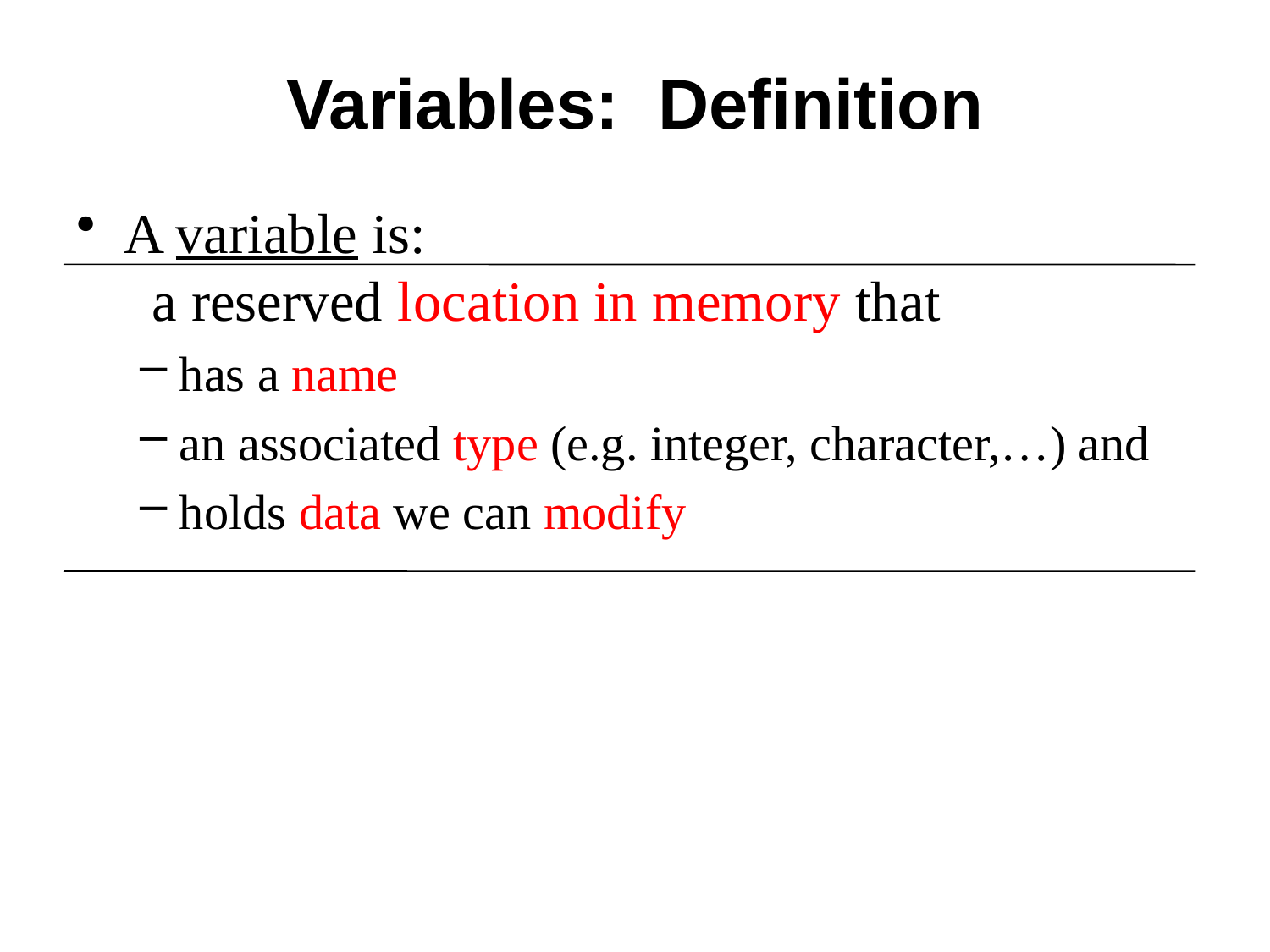

# Variables:  Definition
A variable is:
  a reserved location in memory that
has a name
an associated type (e.g. integer, character,…) and
holds data we can modify